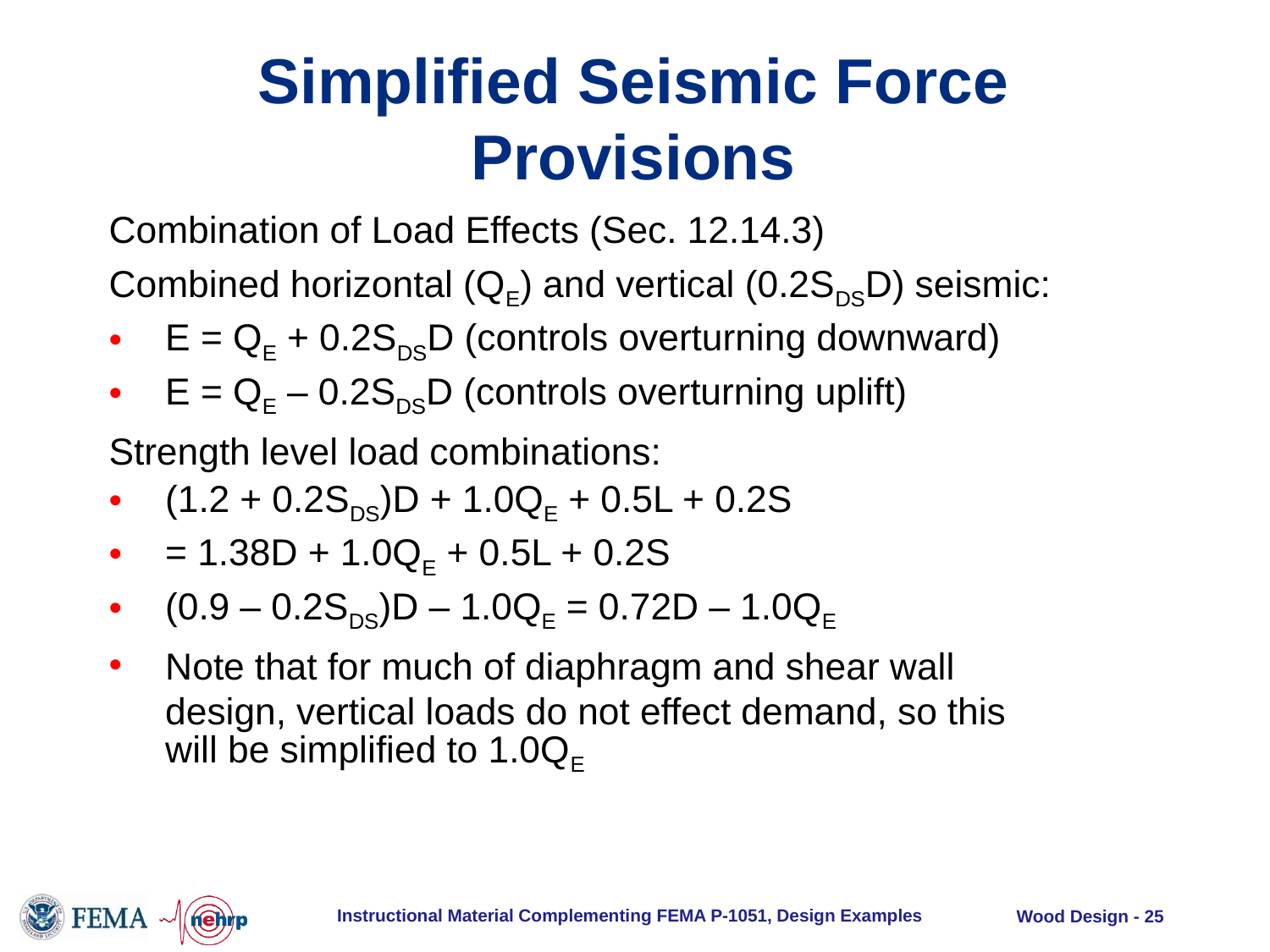

# Simplified Seismic Force Provisions
Combination of Load Effects (Sec. 12.14.3)
Combined horizontal (QE) and vertical (0.2SDSD) seismic:
E = QE + 0.2SDSD (controls overturning downward)
E = QE – 0.2SDSD (controls overturning uplift)
Strength level load combinations:
(1.2 + 0.2SDS)D + 1.0QE + 0.5L + 0.2S
= 1.38D + 1.0QE + 0.5L + 0.2S
(0.9 – 0.2SDS)D – 1.0QE = 0.72D – 1.0QE
Note that for much of diaphragm and shear wall design, vertical loads do not effect demand, so this will be simplified to 1.0QE